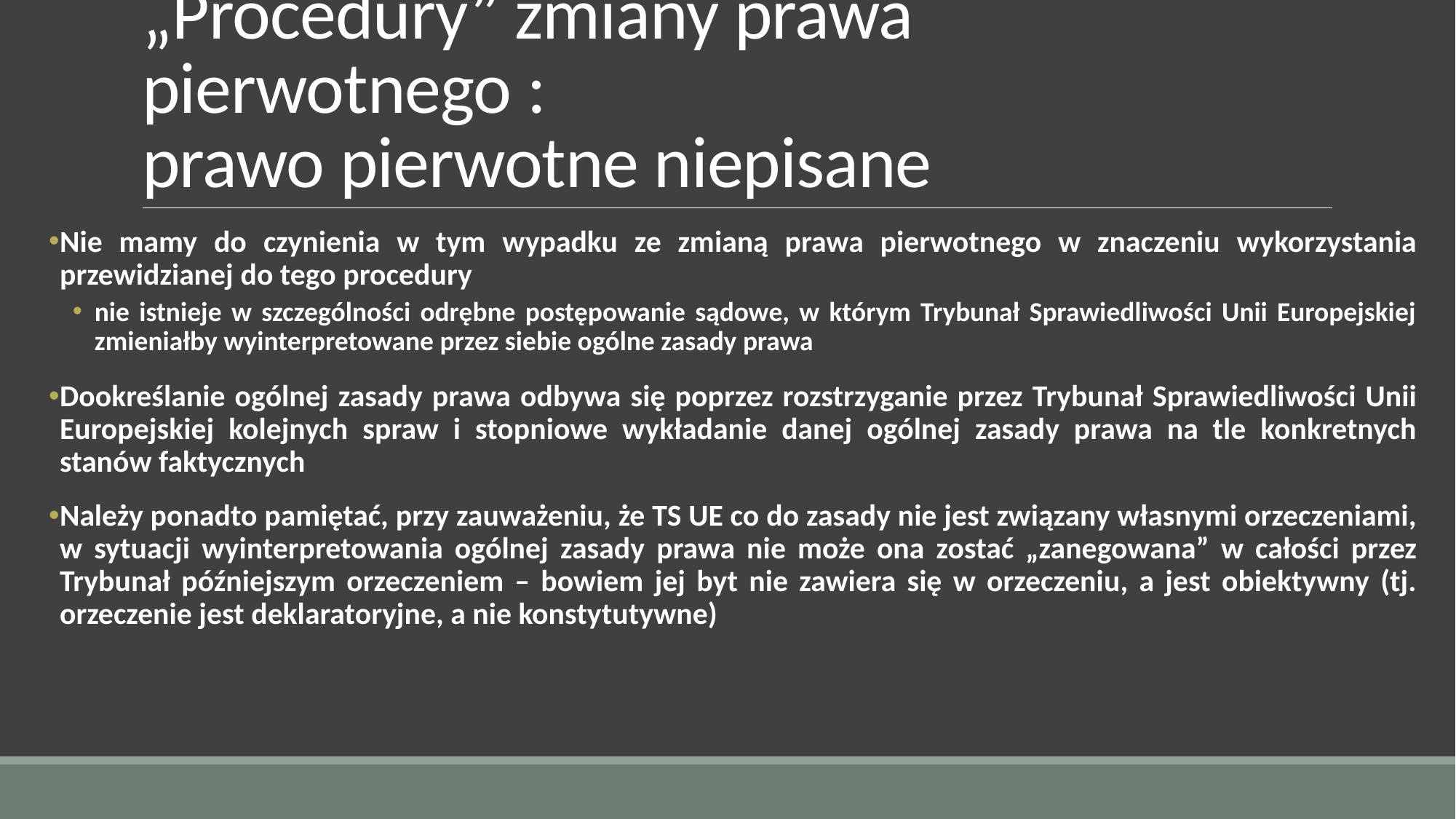

# „Procedury” zmiany prawa pierwotnego : prawo pierwotne niepisane
Nie mamy do czynienia w tym wypadku ze zmianą prawa pierwotnego w znaczeniu wykorzystania przewidzianej do tego procedury
nie istnieje w szczególności odrębne postępowanie sądowe, w którym Trybunał Sprawiedliwości Unii Europejskiej zmieniałby wyinterpretowane przez siebie ogólne zasady prawa
Dookreślanie ogólnej zasady prawa odbywa się poprzez rozstrzyganie przez Trybunał Sprawiedliwości Unii Europejskiej kolejnych spraw i stopniowe wykładanie danej ogólnej zasady prawa na tle konkretnych stanów faktycznych
Należy ponadto pamiętać, przy zauważeniu, że TS UE co do zasady nie jest związany własnymi orzeczeniami, w sytuacji wyinterpretowania ogólnej zasady prawa nie może ona zostać „zanegowana” w całości przez Trybunał późniejszym orzeczeniem – bowiem jej byt nie zawiera się w orzeczeniu, a jest obiektywny (tj. orzeczenie jest deklaratoryjne, a nie konstytutywne)